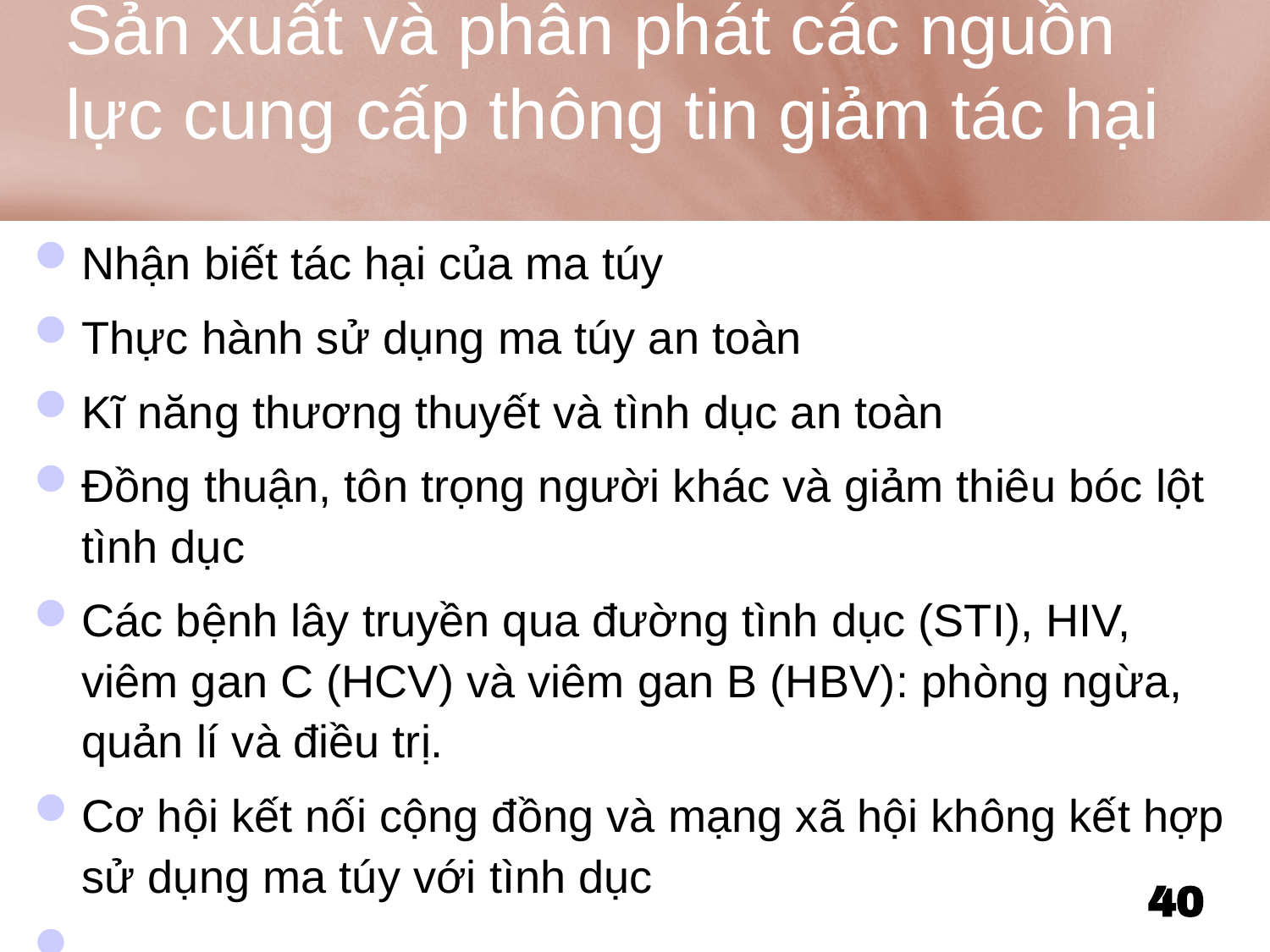

# Sản xuất và phân phát các nguồn lực cung cấp thông tin giảm tác hại
Nhận biết tác hại của ma túy
Thực hành sử dụng ma túy an toàn
Kĩ năng thương thuyết và tình dục an toàn
Đồng thuận, tôn trọng người khác và giảm thiêu bóc lột tình dục
Các bệnh lây truyền qua đường tình dục (STI), HIV, viêm gan C (HCV) và viêm gan B (HBV): phòng ngừa, quản lí và điều trị.
Cơ hội kết nối cộng đồng và mạng xã hội không kết hợp sử dụng ma túy với tình dục

40